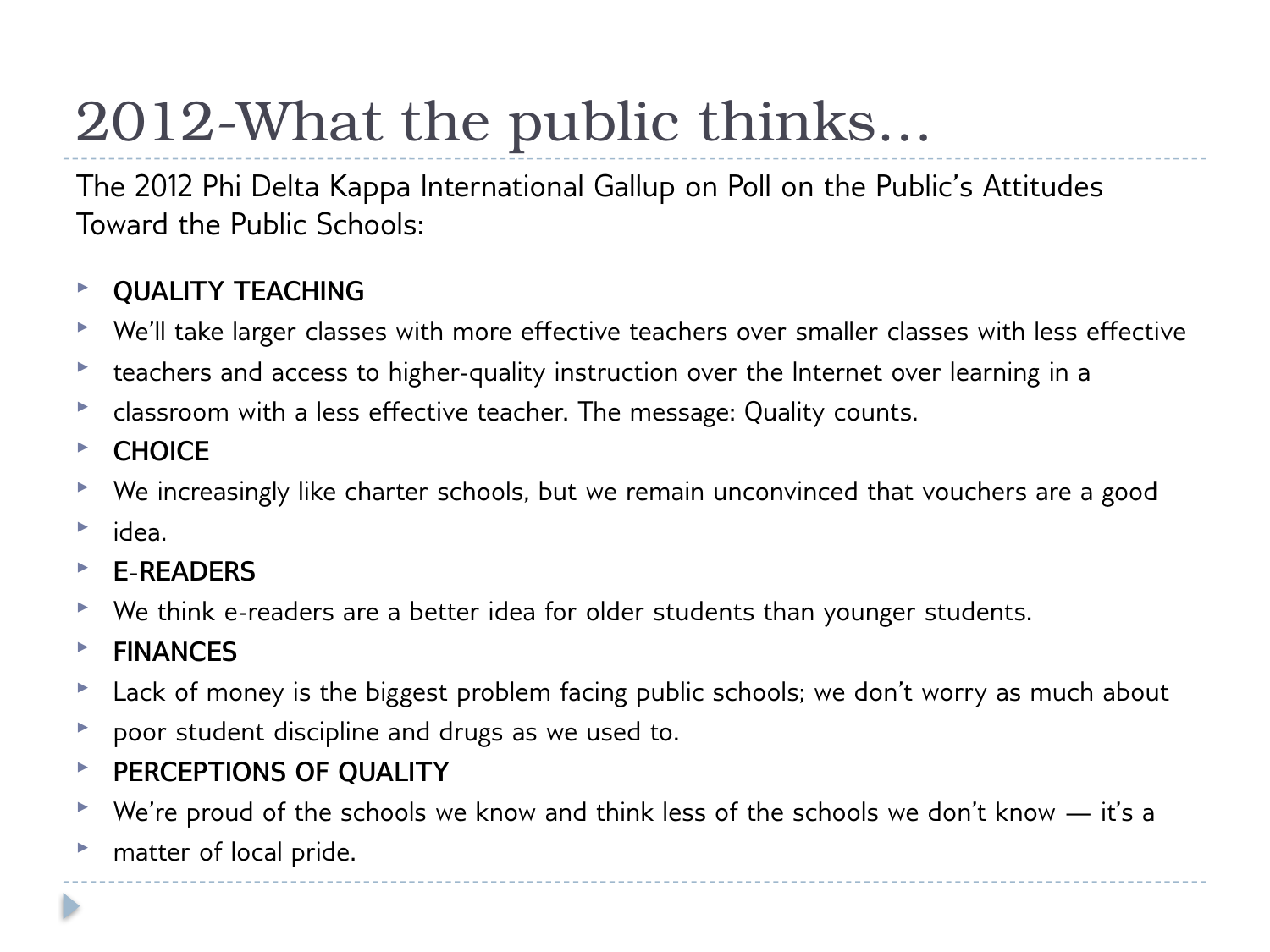

# 2012-What the public thinks…
The 2012 Phi Delta Kappa International Gallup on Poll on the Public’s Attitudes Toward the Public Schools:
QUALITY TEACHING
We’ll take larger classes with more effective teachers over smaller classes with less effective
teachers and access to higher-quality instruction over the Internet over learning in a
classroom with a less effective teacher. The message: Quality counts.
CHOICE
We increasingly like charter schools, but we remain unconvinced that vouchers are a good
idea.
E-READERS
We think e-readers are a better idea for older students than younger students.
FINANCES
Lack of money is the biggest problem facing public schools; we don’t worry as much about
poor student discipline and drugs as we used to.
PERCEPTIONS OF QUALITY
We’re proud of the schools we know and think less of the schools we don’t know — it’s a
matter of local pride.